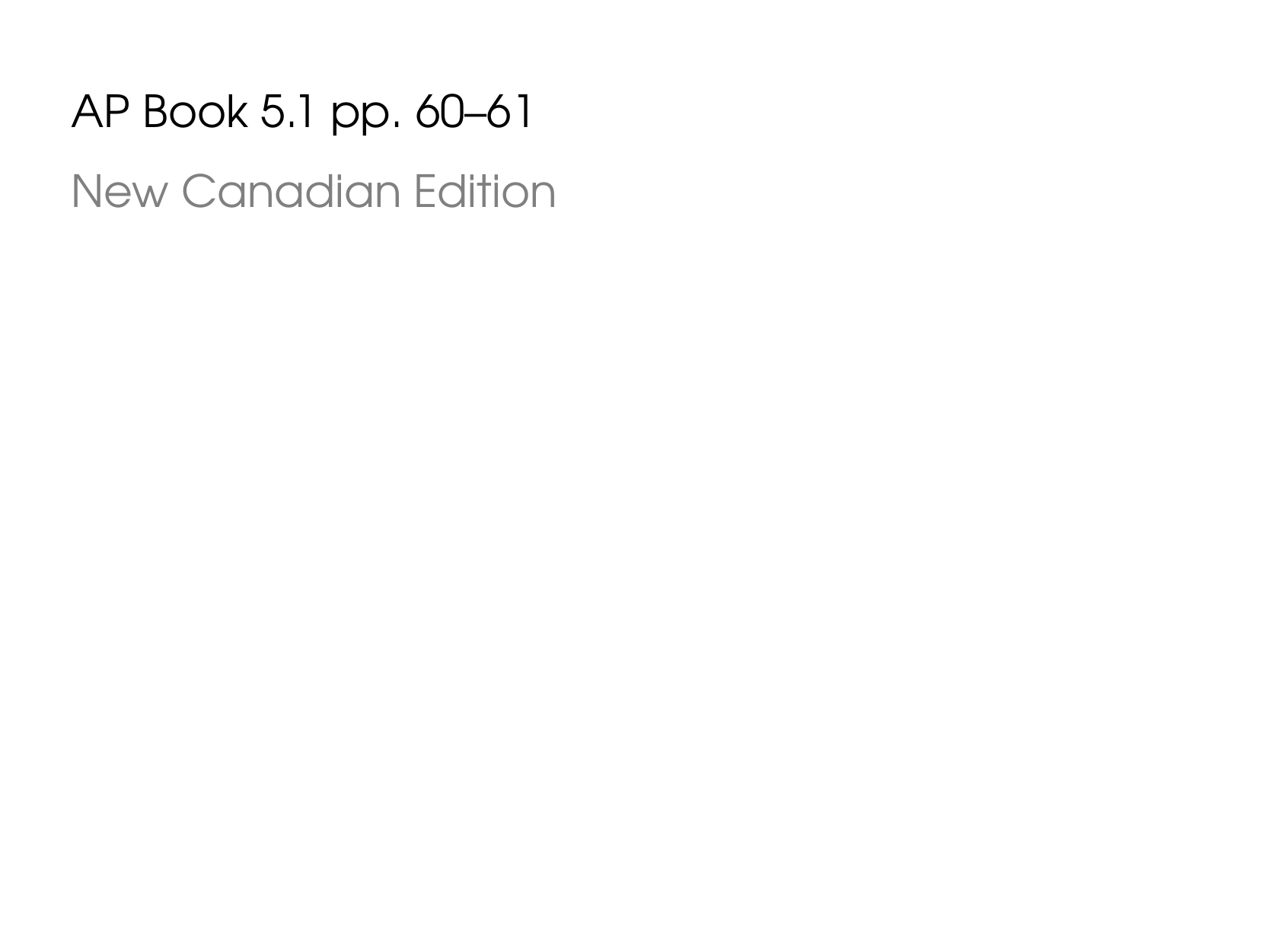

AP Book 5.1 pp. 60–61
New Canadian Edition